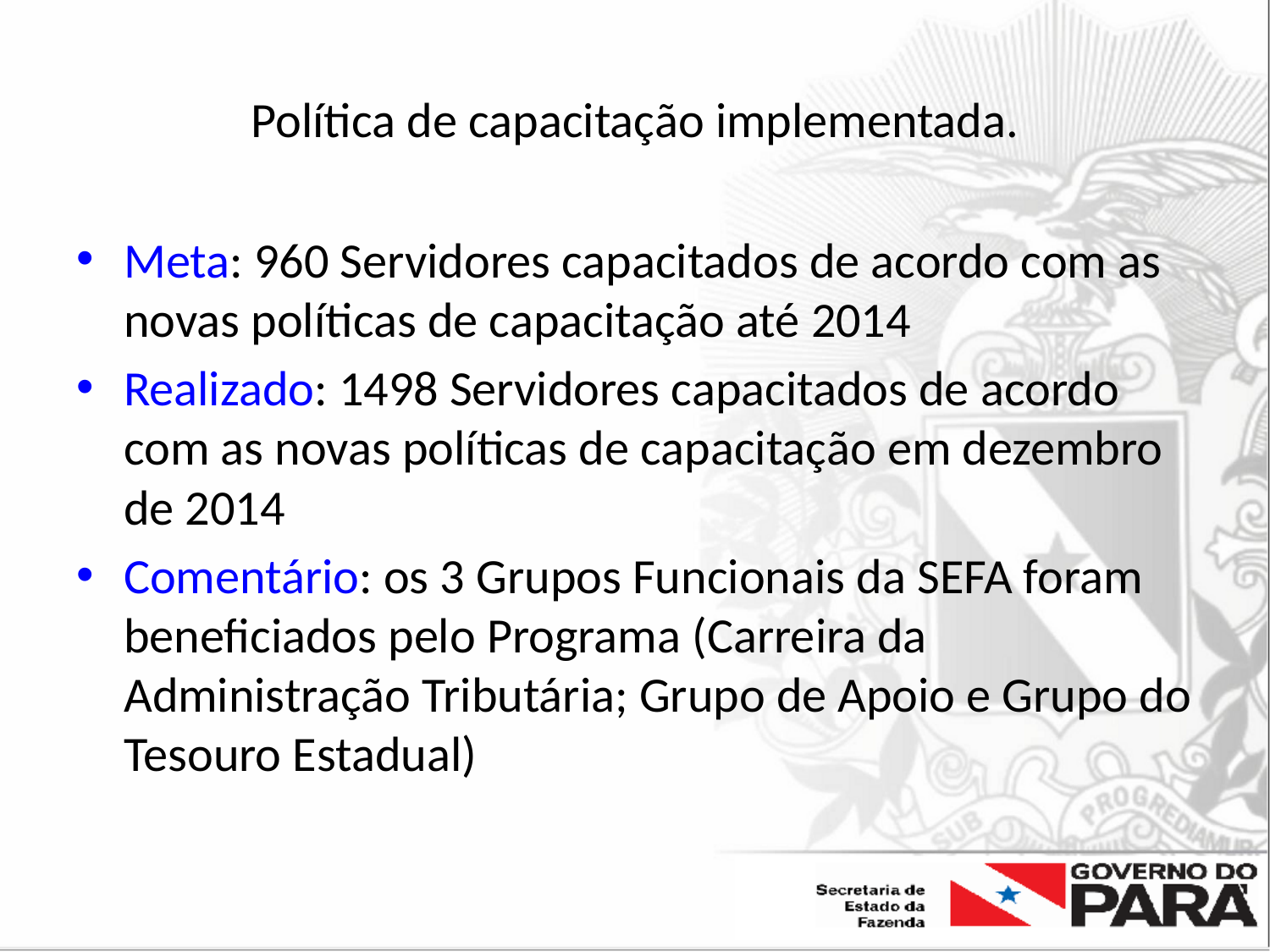

# Política de capacitação implementada.
Meta: 960 Servidores capacitados de acordo com as novas políticas de capacitação até 2014
Realizado: 1498 Servidores capacitados de acordo com as novas políticas de capacitação em dezembro de 2014
Comentário: os 3 Grupos Funcionais da SEFA foram beneficiados pelo Programa (Carreira da Administração Tributária; Grupo de Apoio e Grupo do Tesouro Estadual)